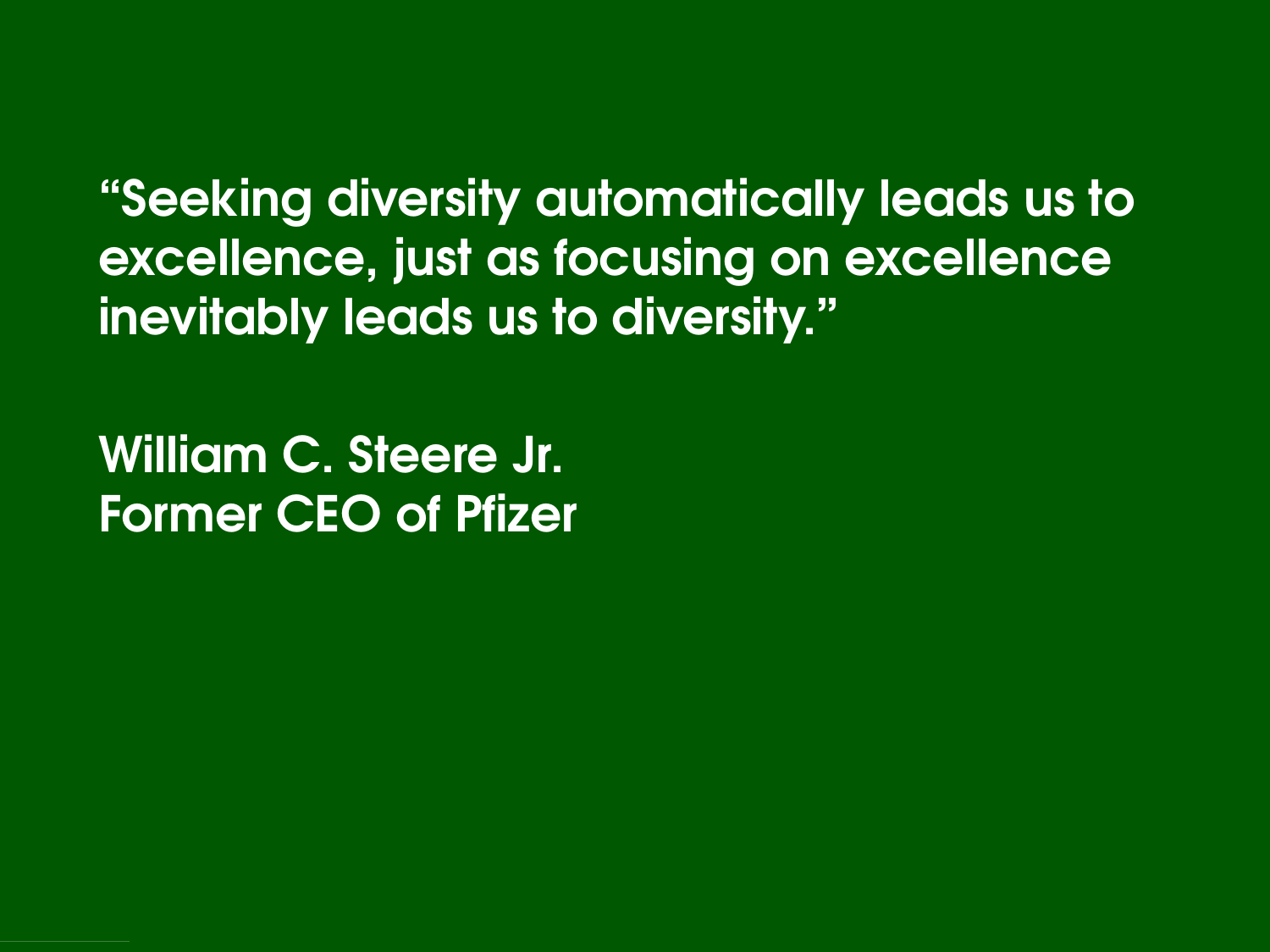

“Seeking diversity automatically leads us to excellence, just as focusing on excellence inevitably leads us to diversity.”

William C. Steere Jr.
Former CEO of Pfizer